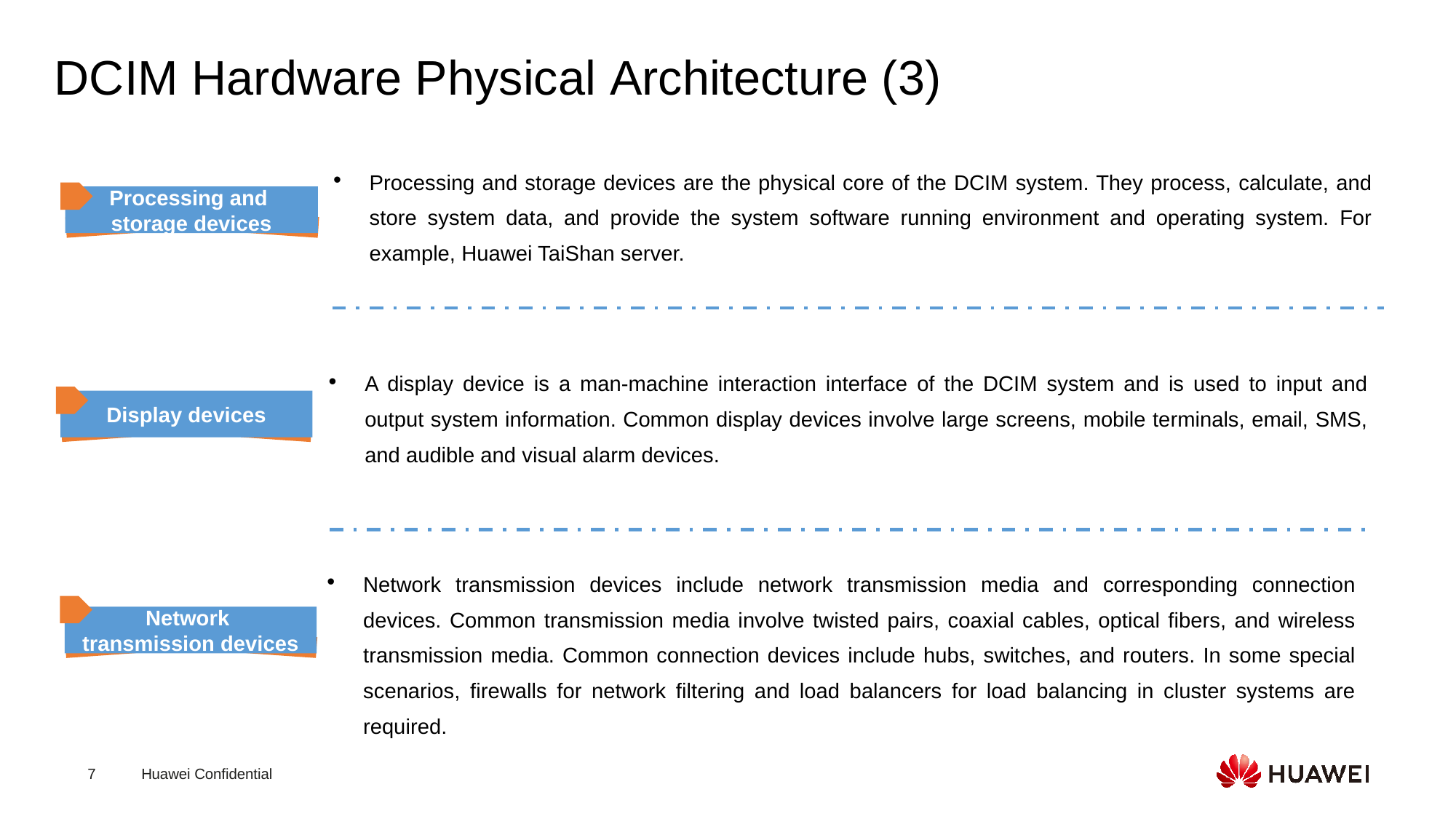

# DCIM Hardware Physical Architecture (3)
Processing and storage devices are the physical core of the DCIM system. They process, calculate, and store system data, and provide the system software running environment and operating system. For example, Huawei TaiShan server.

Processing and
storage devices

A display device is a man-machine interaction interface of the DCIM system and is used to input and output system information. Common display devices involve large screens, mobile terminals, email, SMS, and audible and visual alarm devices.

Display devices

Network transmission devices include network transmission media and corresponding connection devices. Common transmission media involve twisted pairs, coaxial cables, optical fibers, and wireless transmission media. Common connection devices include hubs, switches, and routers. In some special scenarios, firewalls for network filtering and load balancers for load balancing in cluster systems are required.
Network
transmission devices